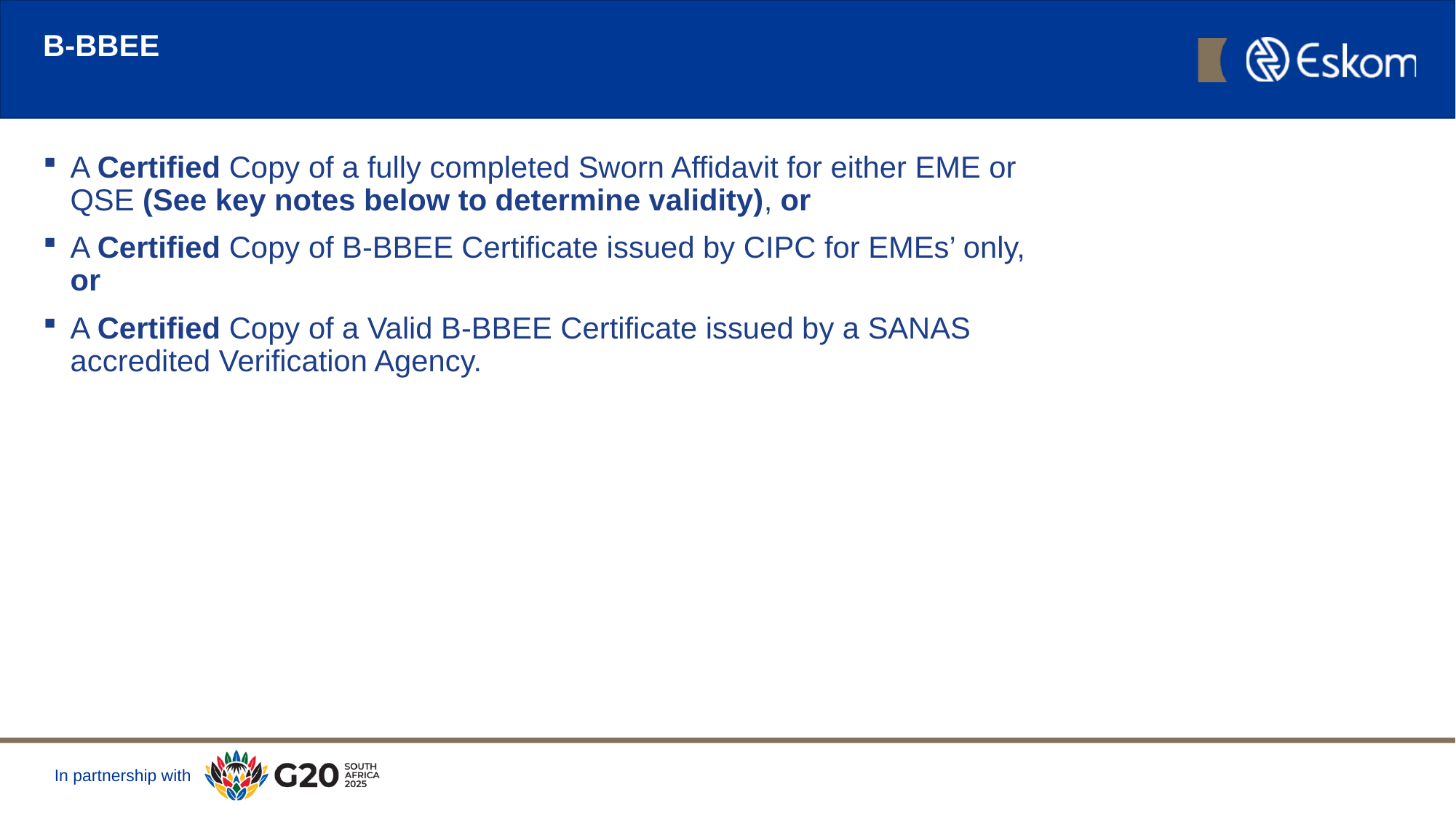

B-BBEE
A Certified Copy of a fully completed Sworn Affidavit for either EME or QSE (See key notes below to determine validity), or
A Certified Copy of B-BBEE Certificate issued by CIPC for EMEs’ only, or
A Certified Copy of a Valid B-BBEE Certificate issued by a SANAS accredited Verification Agency.